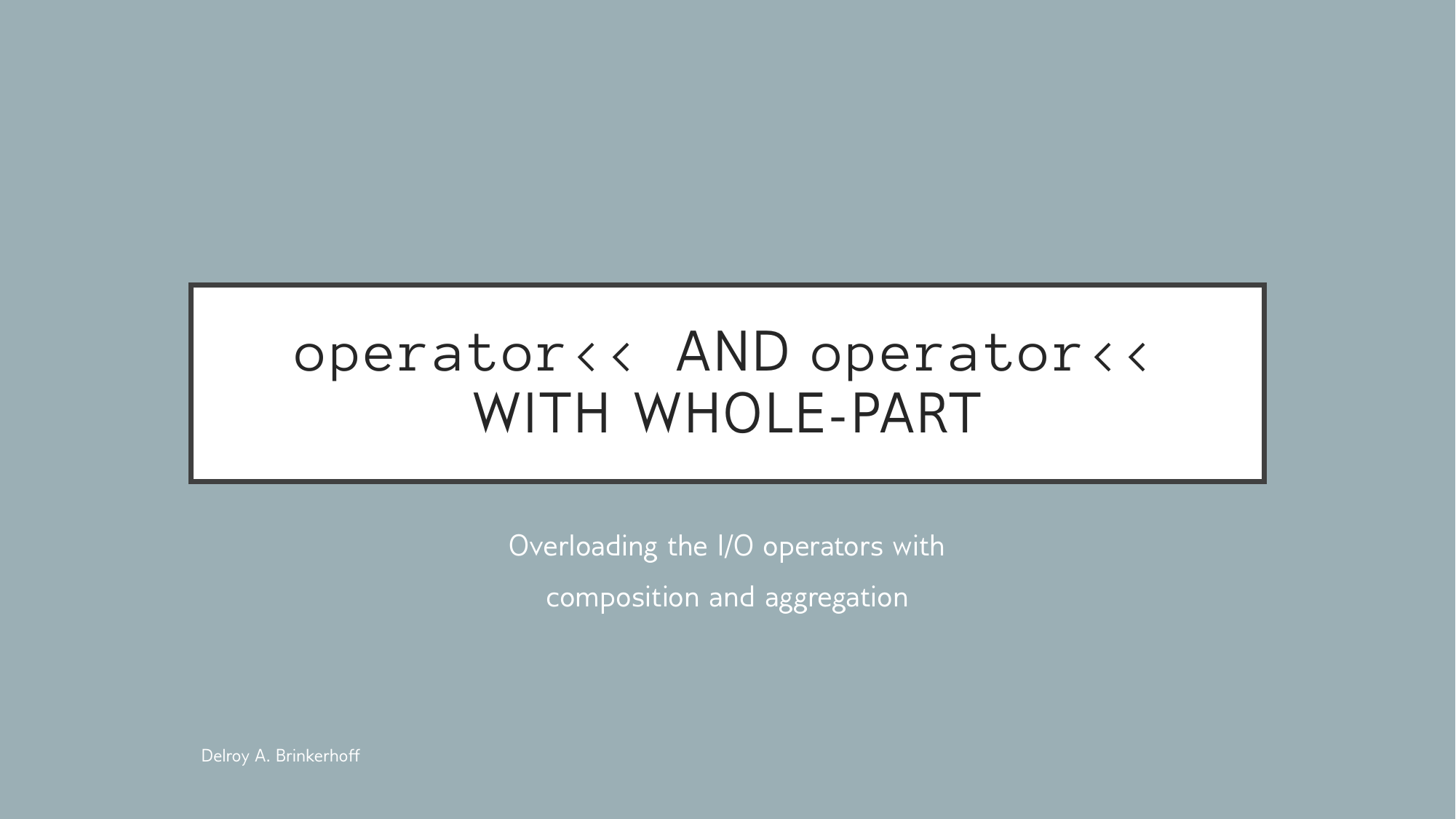

# operator<< and operator<< with whole-part
Overloading the I/O operators with
composition and aggregation
Delroy A. Brinkerhoff